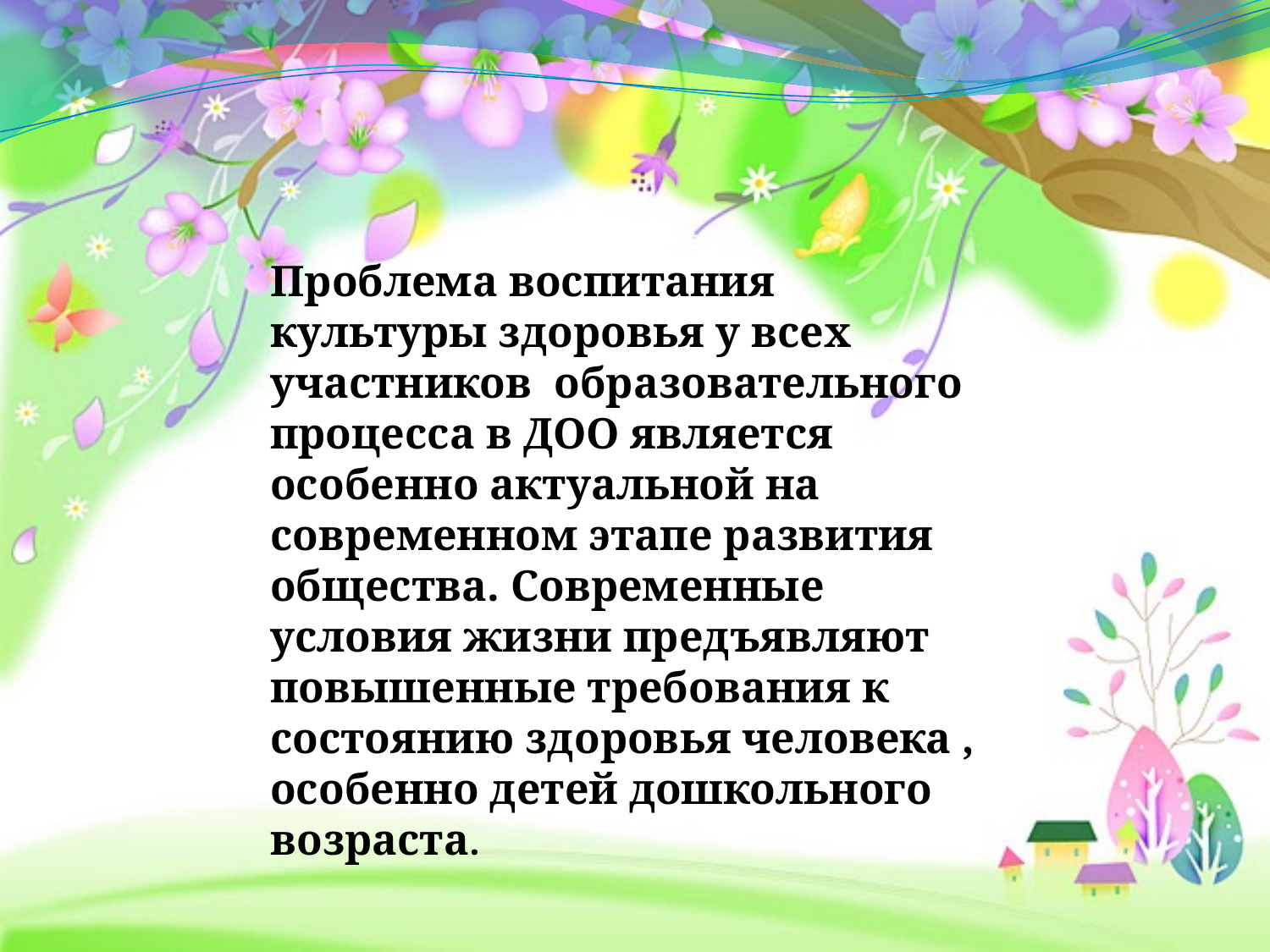

Проблема воспитания культуры здоровья у всех участников  образовательного процесса в ДОО является особенно актуальной на современном этапе развития общества. Современные условия жизни предъявляют повышенные требования к состоянию здоровья человека , особенно детей дошкольного возраста.